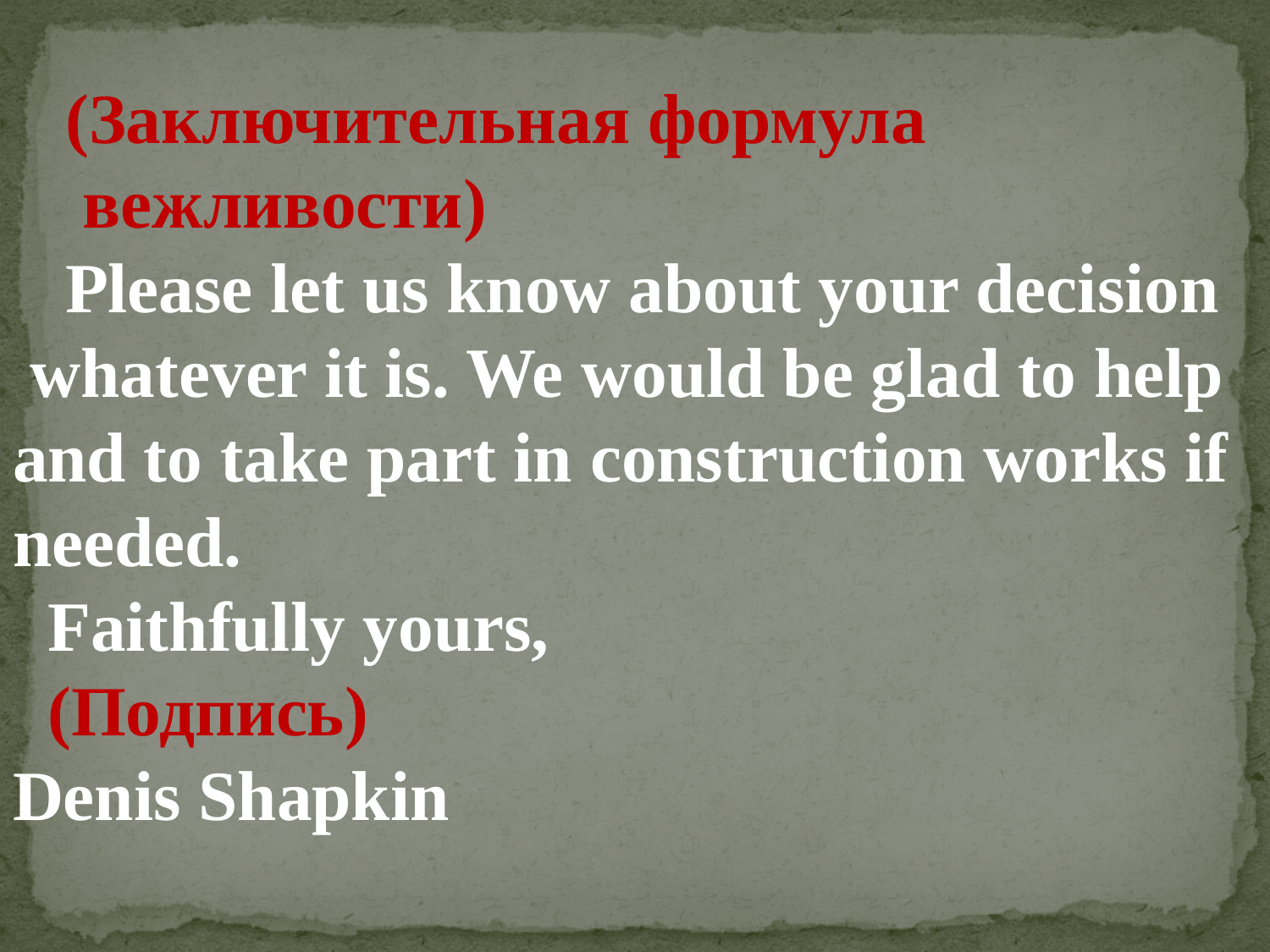

(Заключительная формула
    вежливости)
   Please let us know about your decision
 whatever it is. We would be glad to help and to take part in construction works if needed.
  Faithfully yours,
  (Подпись)
Denis Shapkin